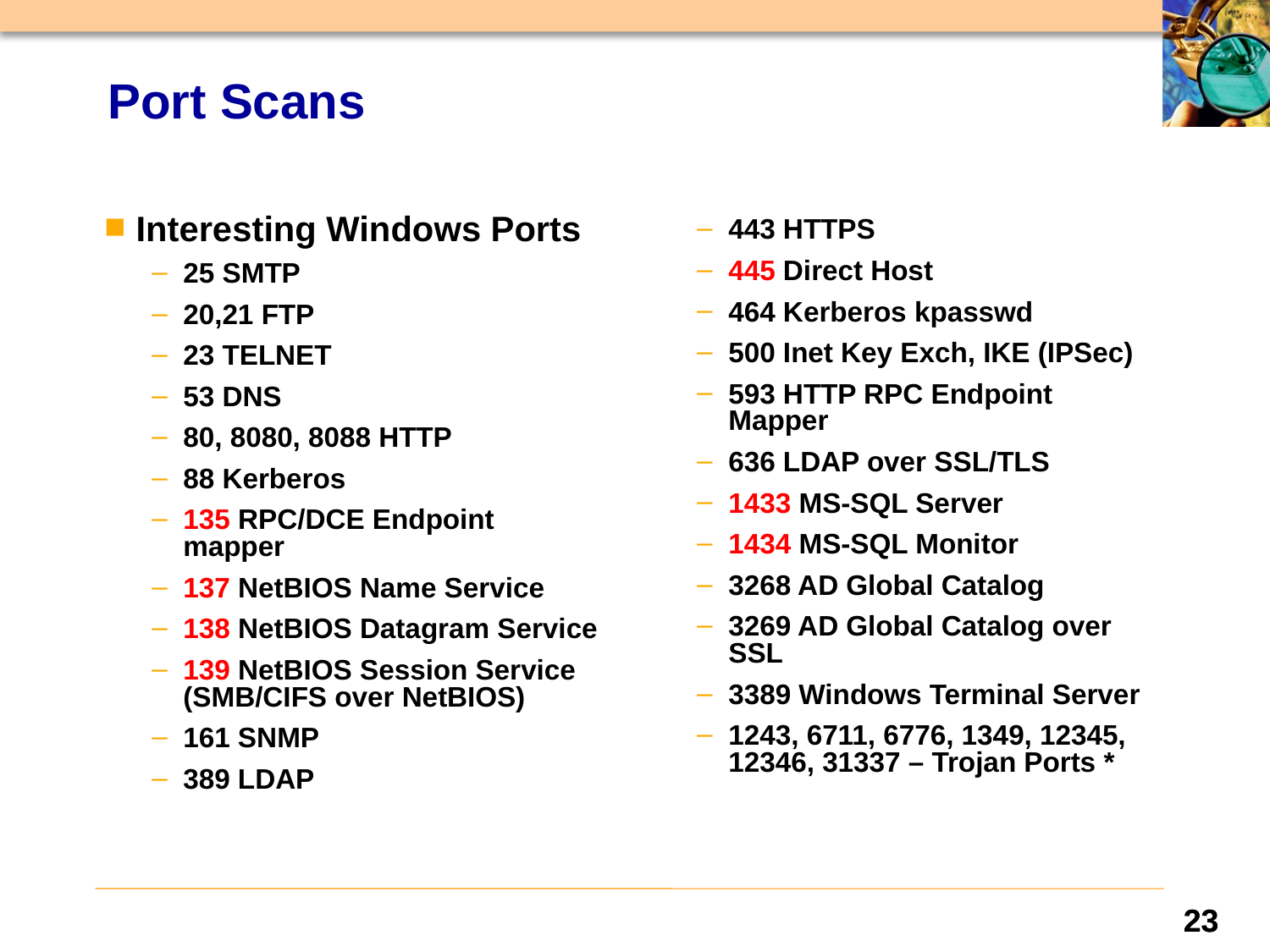

# Port Scans
Interesting Windows Ports
25 SMTP
20,21 FTP
23 TELNET
53 DNS
80, 8080, 8088 HTTP
88 Kerberos
135 RPC/DCE Endpoint mapper
137 NetBIOS Name Service
138 NetBIOS Datagram Service
139 NetBIOS Session Service (SMB/CIFS over NetBIOS)
161 SNMP
389 LDAP
443 HTTPS
445 Direct Host
464 Kerberos kpasswd
500 Inet Key Exch, IKE (IPSec)
593 HTTP RPC Endpoint Mapper
636 LDAP over SSL/TLS
1433 MS-SQL Server
1434 MS-SQL Monitor
3268 AD Global Catalog
3269 AD Global Catalog over SSL
3389 Windows Terminal Server
1243, 6711, 6776, 1349, 12345, 12346, 31337 – Trojan Ports *

23